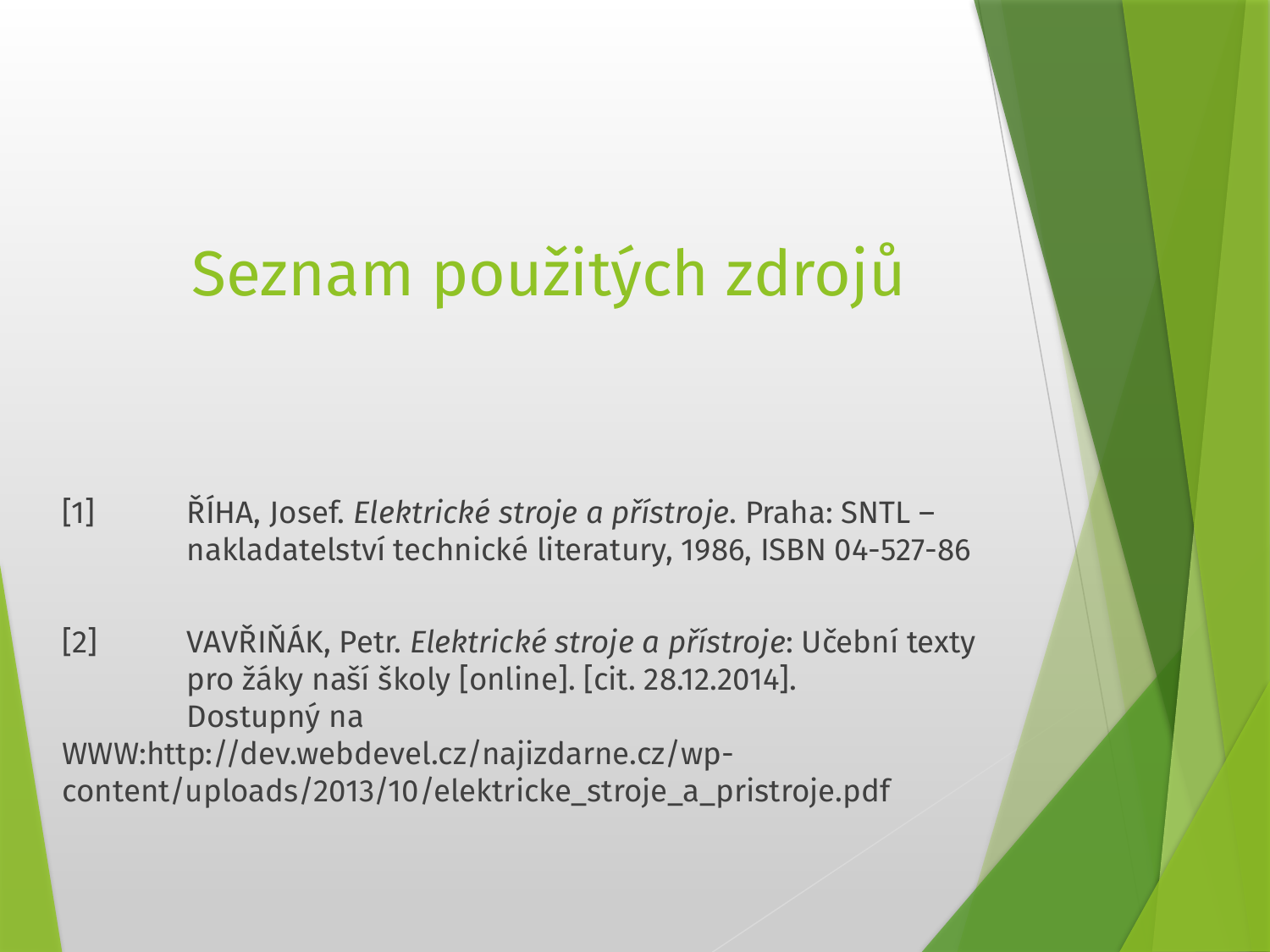

# Seznam použitých zdrojů
[1]	ŘÍHA, Josef. Elektrické stroje a přístroje. Praha: SNTL – 	nakladatelství technické literatury, 1986, ISBN 04-527-86

[2]	VAVŘIŇÁK, Petr. Elektrické stroje a přístroje: Učební texty 	pro žáky naší školy [online]. [cit. 28.12.2014].
	Dostupný na 	WWW:http://dev.webdevel.cz/najizdarne.cz/wp- 	content/uploads/2013/10/elektricke_stroje_a_pristroje.pdf